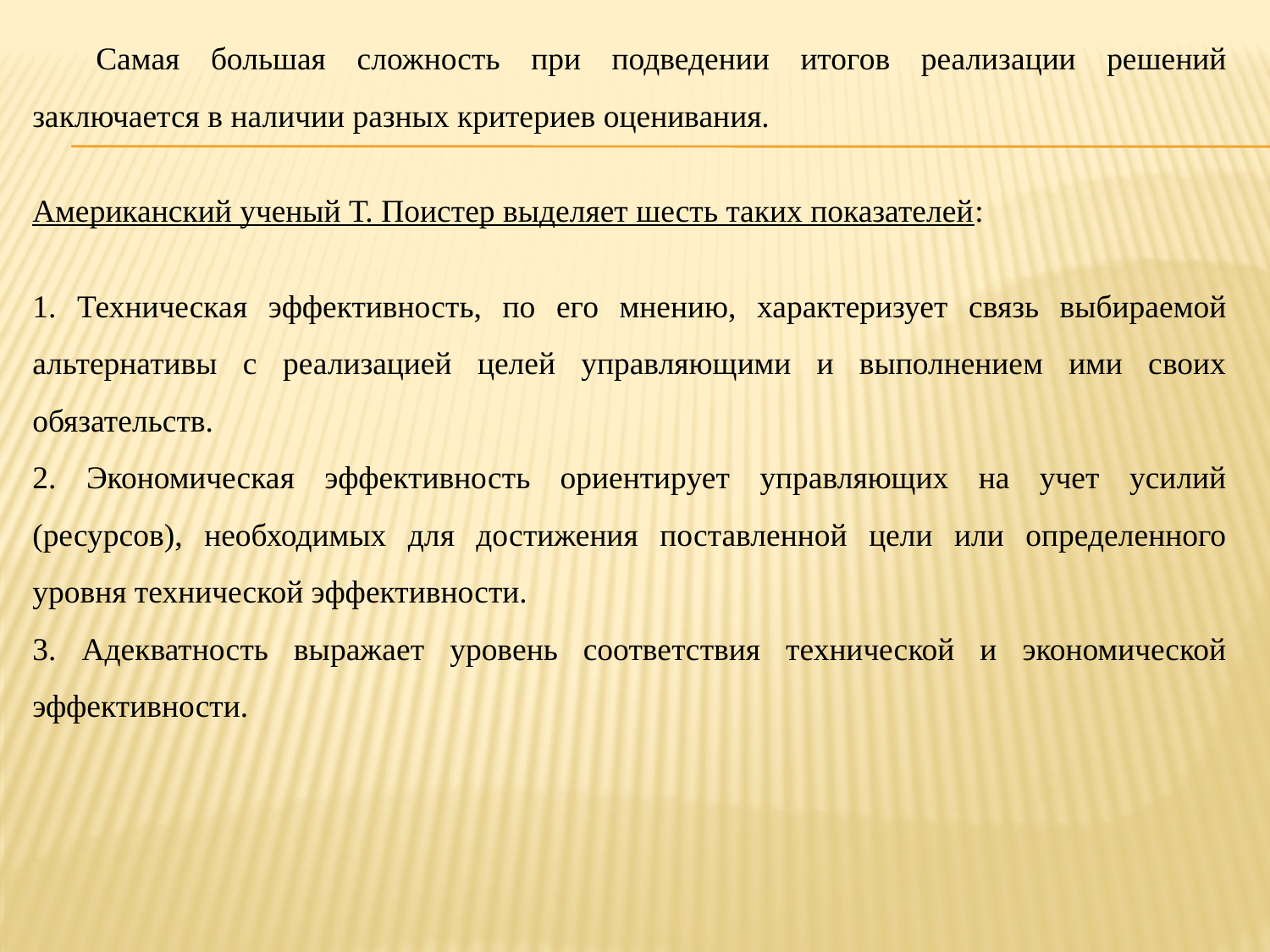

Самая большая сложность при подведении итогов реализации решений заключается в наличии разных критериев оценивания.

Американский ученый Т. Поистер выделяет шесть таких показателей:

1. Техническая эффективность, по его мнению, характеризует связь выбираемой альтернативы с реализацией целей управляющими и выполнением ими своих обязательств.
2. Экономическая эффективность ориентирует управляющих на учет усилий (ресурсов), необходимых для достижения поставленной цели или определенного уровня технической эффективности.
3. Адекватность выражает уровень соответствия технической и экономической эффективности.